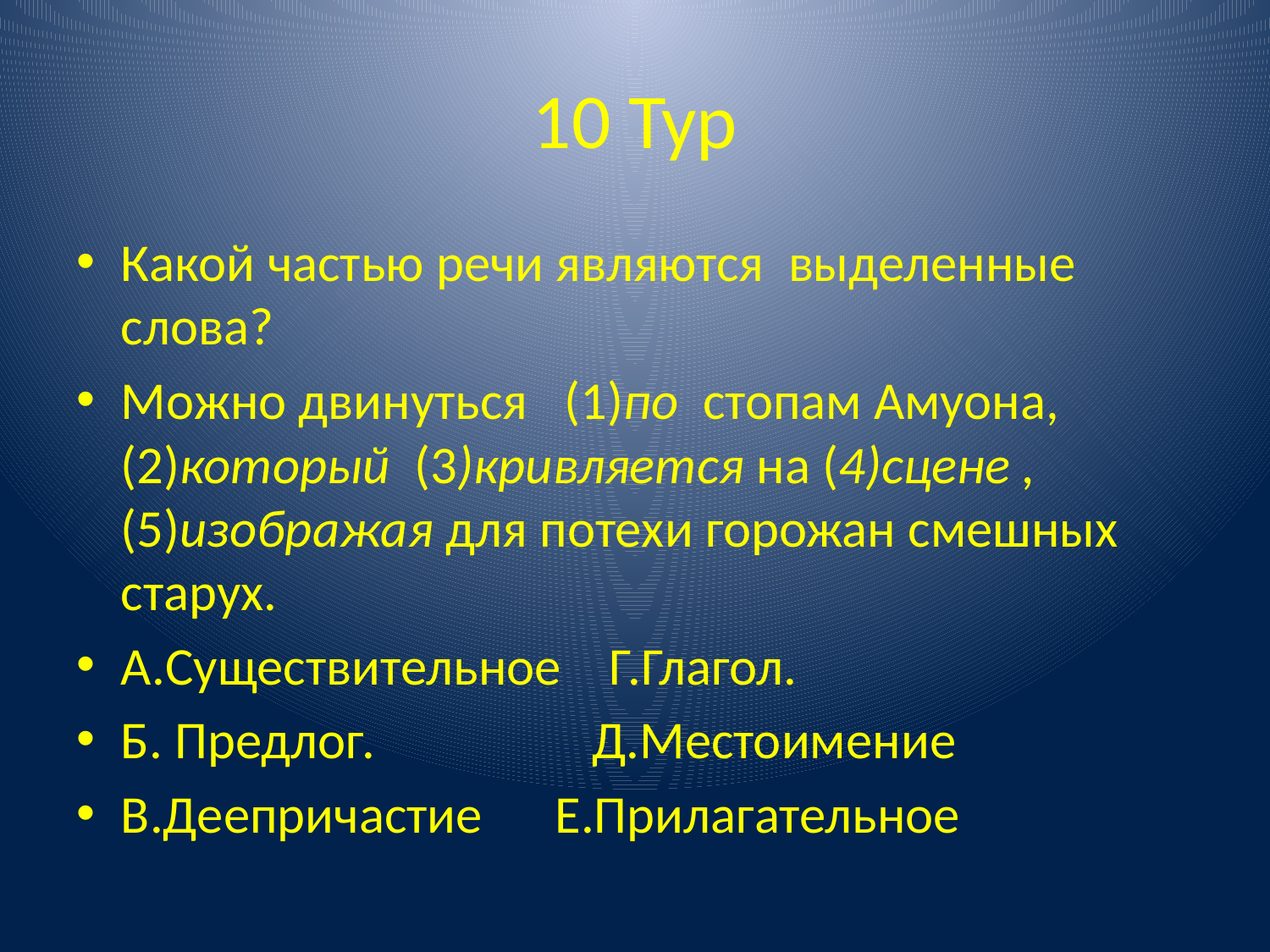

# 10 Тур
Какой частью речи являются  выделенные слова?
Можно двинуться   (1)по  стопам Амуона, (2)который  (3)кривляется на (4)сцене , (5)изображая для потехи горожан смешных старух.
А.Существительное    Г.Глагол.
Б. Предлог.                  Д.Местоимение
В.Деепричастие      Е.Прилагательное